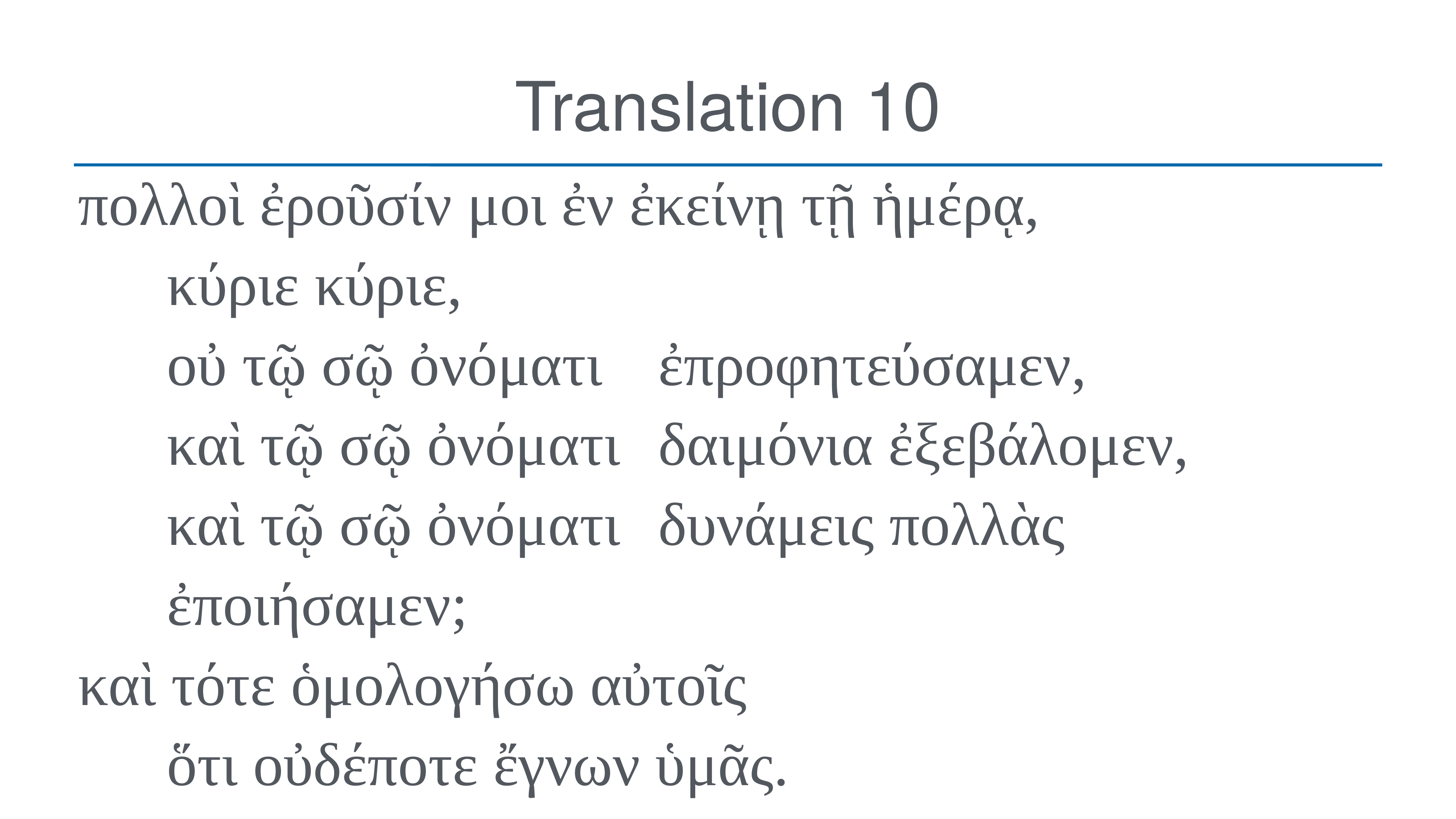

# Translation 10
πολλοὶ ἐροῦσίν μοι ἐν ἐκείνῃ τῇ ἡμέρᾳ,
κύριε κύριε,
οὐ τῷ σῷ ὀνόματι 	ἐπροφητεύσαμεν,
καὶ τῷ σῷ ὀνόματι 	δαιμόνια ἐξεβάλομεν,
καὶ τῷ σῷ ὀνόματι 	δυνάμεις πολλὰς ἐποιήσαμεν;
καὶ τότε ὁμολογήσω αὐτοῖς
ὅτι οὐδέποτε ἔγνων ὑμᾶς.